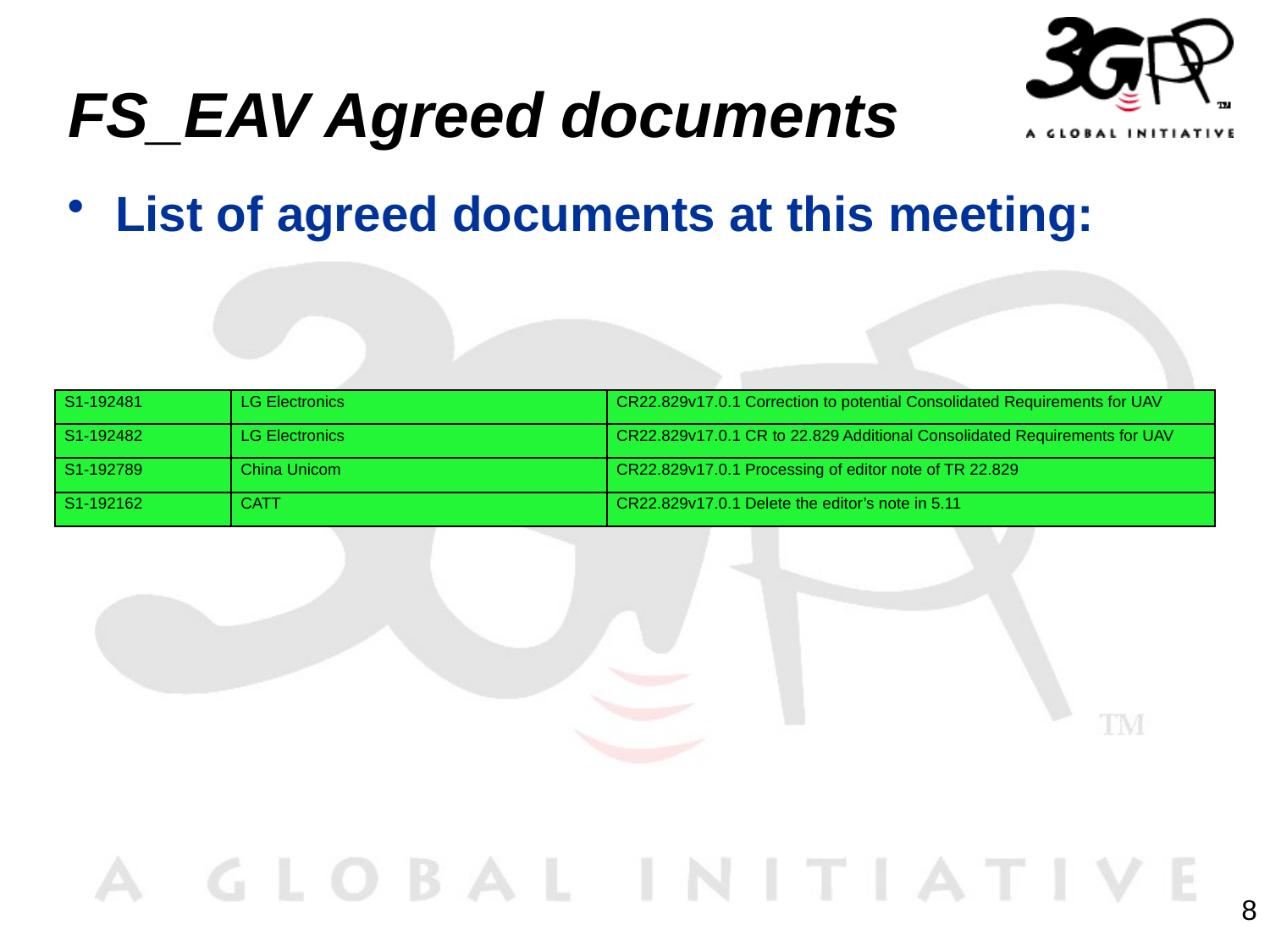

# FS_EAV Agreed documents
List of agreed documents at this meeting:

| S1-192481 | LG Electronics | CR22.829v17.0.1 Correction to potential Consolidated Requirements for UAV |
| --- | --- | --- |
| S1-192482 | LG Electronics | CR22.829v17.0.1 CR to 22.829 Additional Consolidated Requirements for UAV |
| S1-192789 | China Unicom | CR22.829v17.0.1 Processing of editor note of TR 22.829 |
| S1-192162 | CATT | CR22.829v17.0.1 Delete the editor’s note in 5.11 |
8